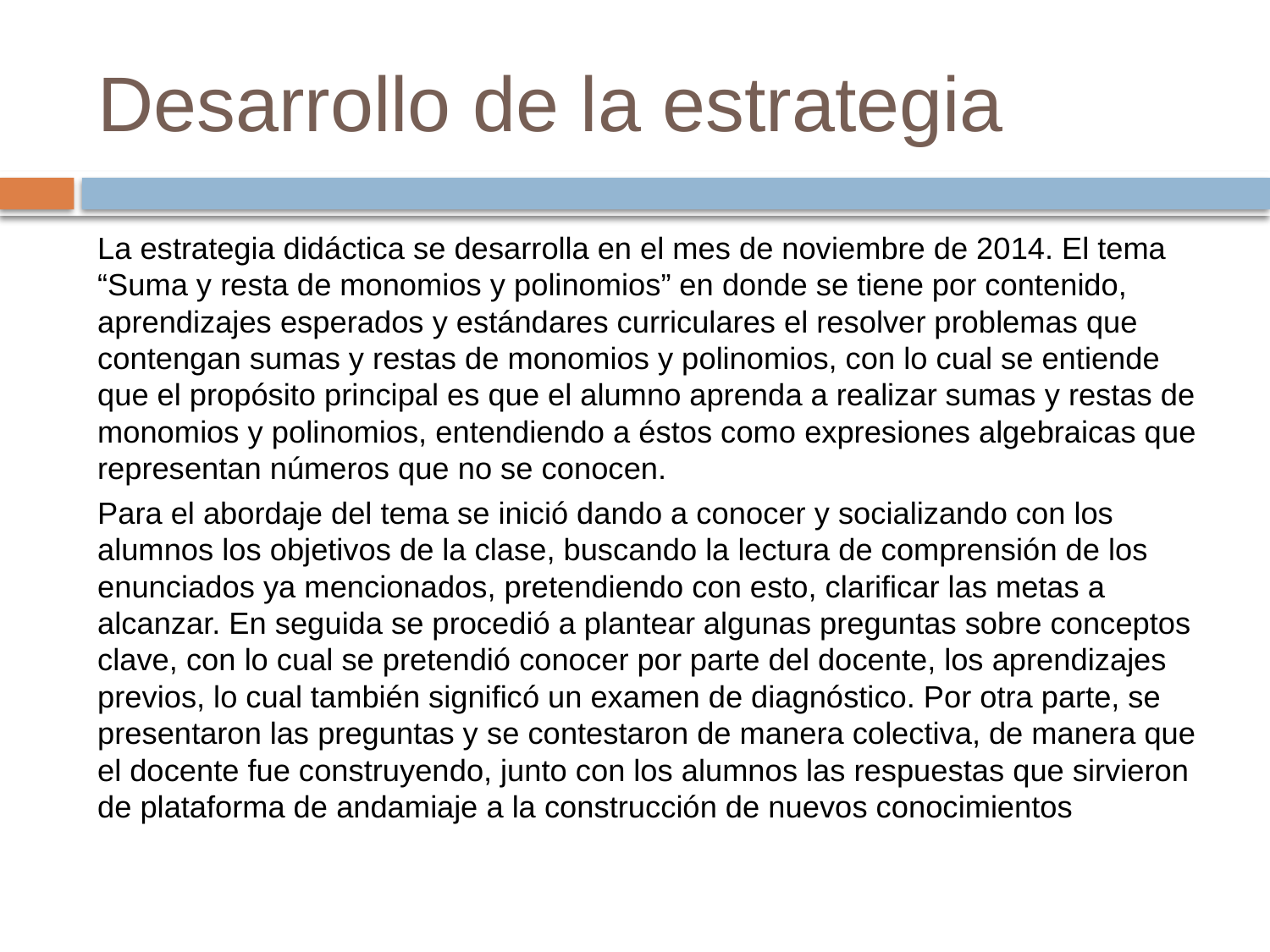

# Desarrollo de la estrategia
La estrategia didáctica se desarrolla en el mes de noviembre de 2014. El tema “Suma y resta de monomios y polinomios” en donde se tiene por contenido, aprendizajes esperados y estándares curriculares el resolver problemas que contengan sumas y restas de monomios y polinomios, con lo cual se entiende que el propósito principal es que el alumno aprenda a realizar sumas y restas de monomios y polinomios, entendiendo a éstos como expresiones algebraicas que representan números que no se conocen.
Para el abordaje del tema se inició dando a conocer y socializando con los alumnos los objetivos de la clase, buscando la lectura de comprensión de los enunciados ya mencionados, pretendiendo con esto, clarificar las metas a alcanzar. En seguida se procedió a plantear algunas preguntas sobre conceptos clave, con lo cual se pretendió conocer por parte del docente, los aprendizajes previos, lo cual también significó un examen de diagnóstico. Por otra parte, se presentaron las preguntas y se contestaron de manera colectiva, de manera que el docente fue construyendo, junto con los alumnos las respuestas que sirvieron de plataforma de andamiaje a la construcción de nuevos conocimientos